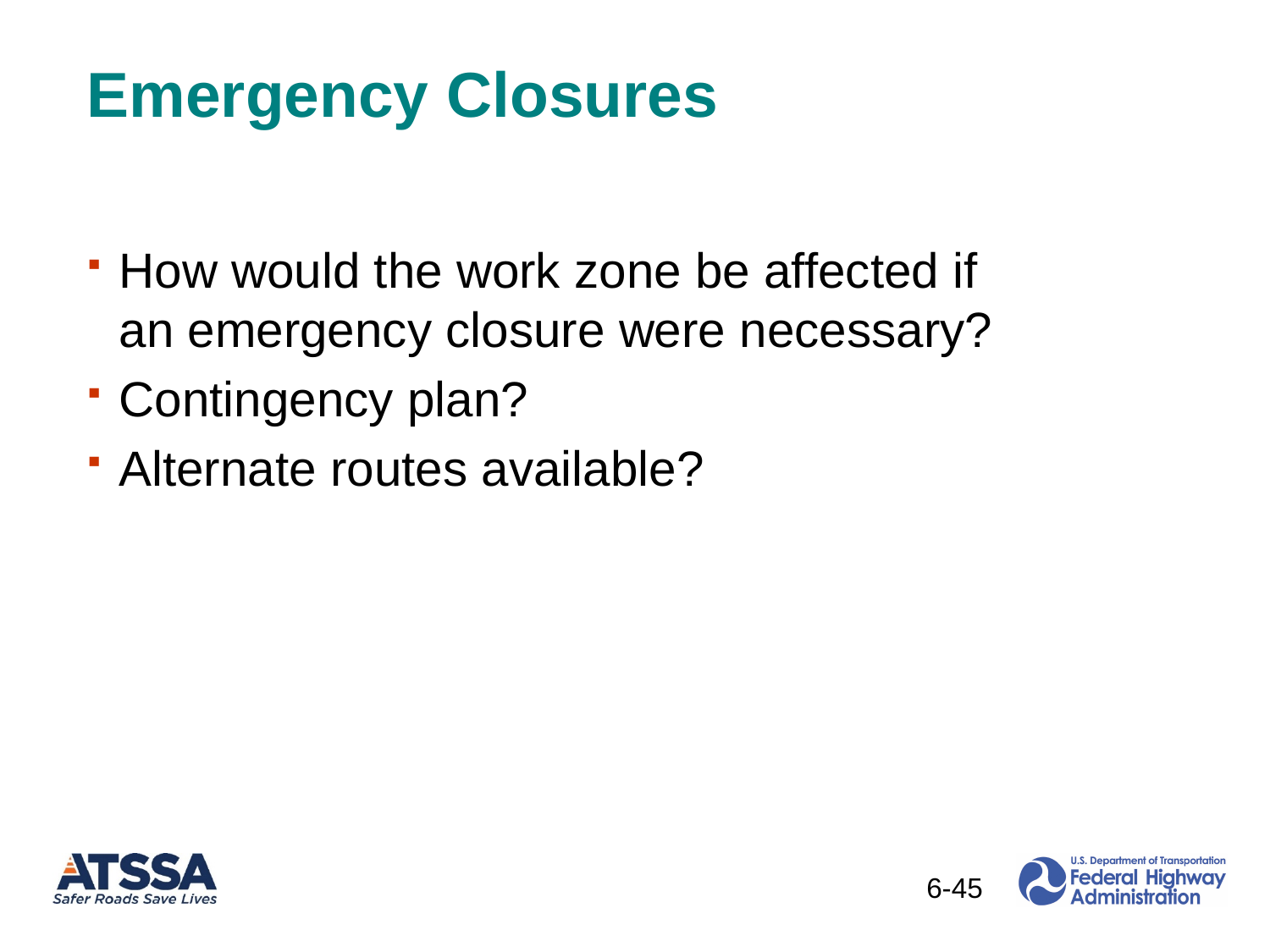

# Emergency Closures
How would the work zone be affected if an emergency closure were necessary?
Contingency plan?
Alternate routes available?